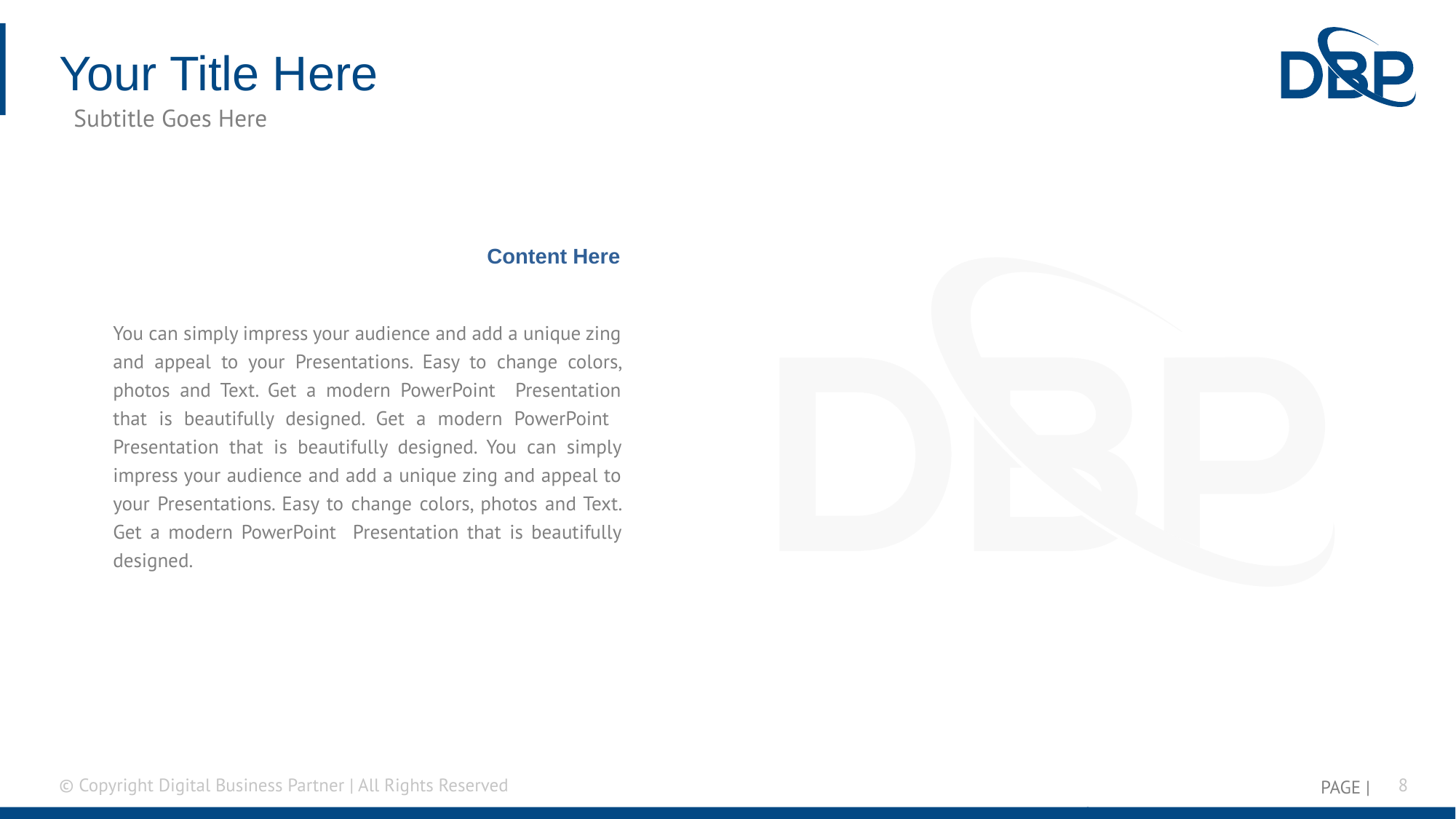

# Your Title Here
Subtitle Goes Here
Content Here

You can simply impress your audience and add a unique zing and appeal to your Presentations. Easy to change colors, photos and Text. Get a modern PowerPoint  Presentation that is beautifully designed. Get a modern PowerPoint  Presentation that is beautifully designed. You can simply impress your audience and add a unique zing and appeal to your Presentations. Easy to change colors, photos and Text. Get a modern PowerPoint  Presentation that is beautifully designed.

© Copyright Digital Business Partner | All Rights Reserved
8